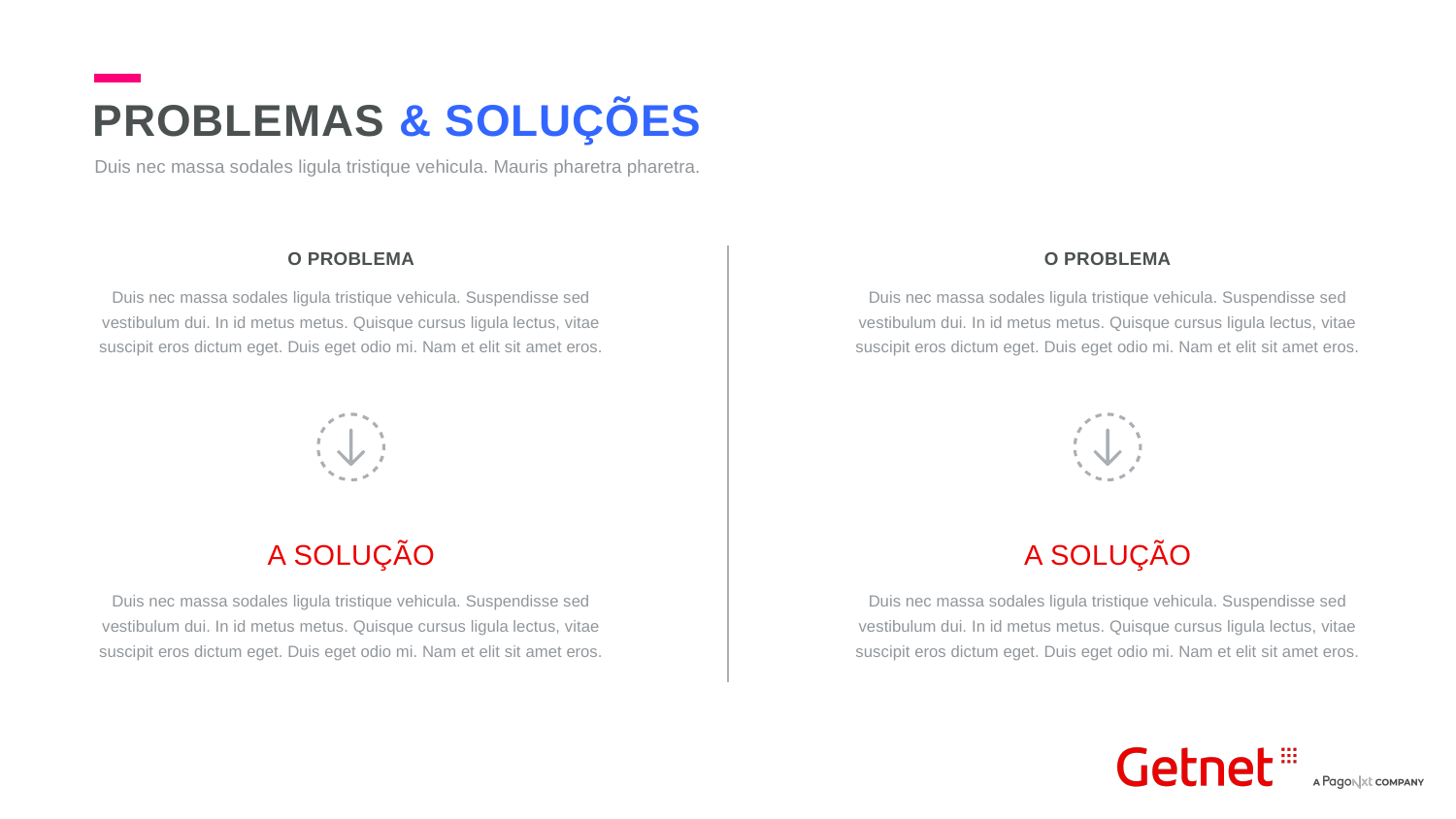

PROBLEMAS & SOLUÇÕES
Duis nec massa sodales ligula tristique vehicula. Mauris pharetra pharetra.
O PROBLEMA
O PROBLEMA
Duis nec massa sodales ligula tristique vehicula. Suspendisse sed vestibulum dui. In id metus metus. Quisque cursus ligula lectus, vitae suscipit eros dictum eget. Duis eget odio mi. Nam et elit sit amet eros.
Duis nec massa sodales ligula tristique vehicula. Suspendisse sed vestibulum dui. In id metus metus. Quisque cursus ligula lectus, vitae suscipit eros dictum eget. Duis eget odio mi. Nam et elit sit amet eros.

A SOLUÇÃO
A SOLUÇÃO
Duis nec massa sodales ligula tristique vehicula. Suspendisse sed vestibulum dui. In id metus metus. Quisque cursus ligula lectus, vitae suscipit eros dictum eget. Duis eget odio mi. Nam et elit sit amet eros.
Duis nec massa sodales ligula tristique vehicula. Suspendisse sed vestibulum dui. In id metus metus. Quisque cursus ligula lectus, vitae suscipit eros dictum eget. Duis eget odio mi. Nam et elit sit amet eros.